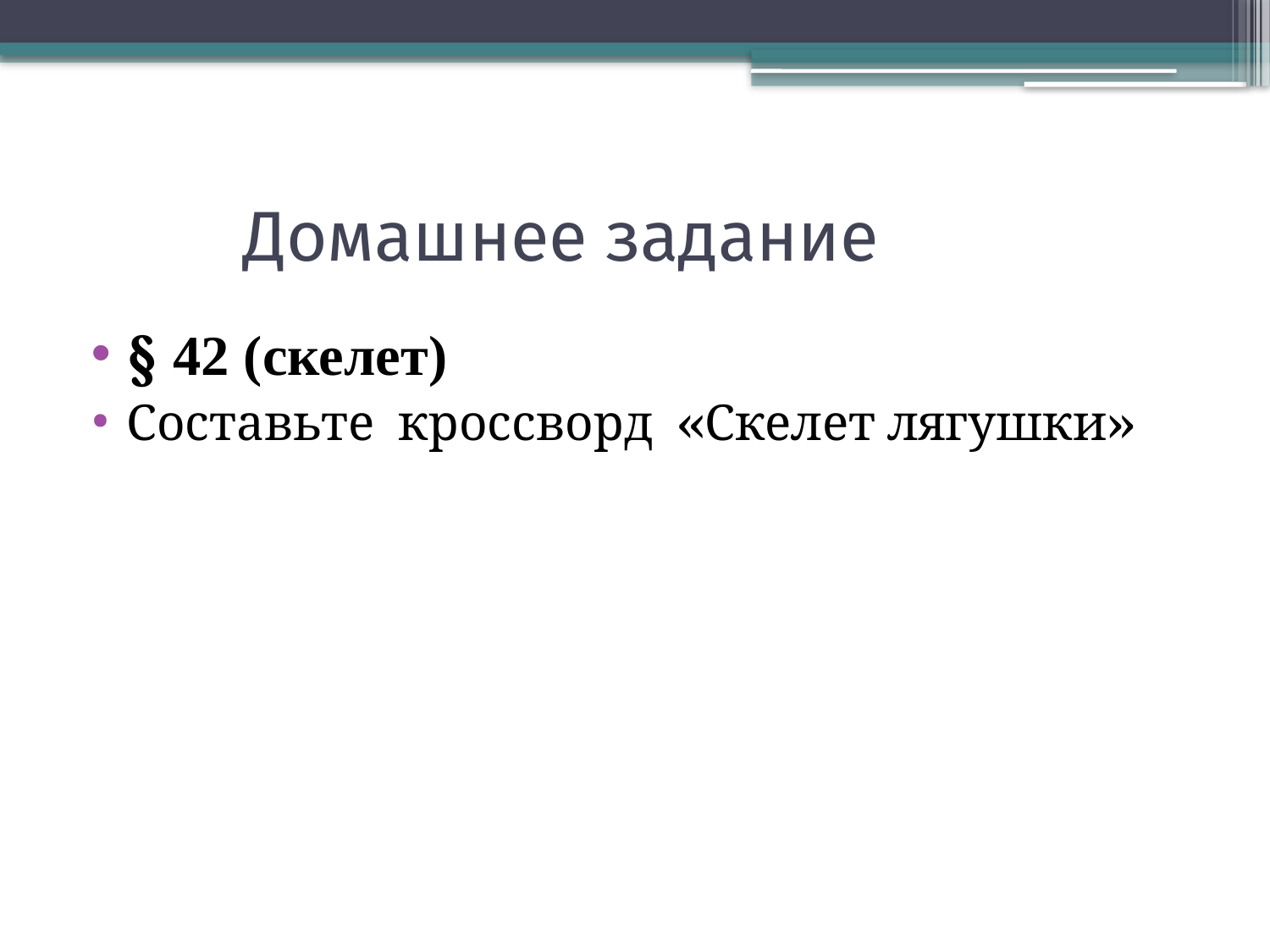

# Домашнее задание
§ 42 (скелет)
Составьте  кроссворд  «Скелет лягушки»